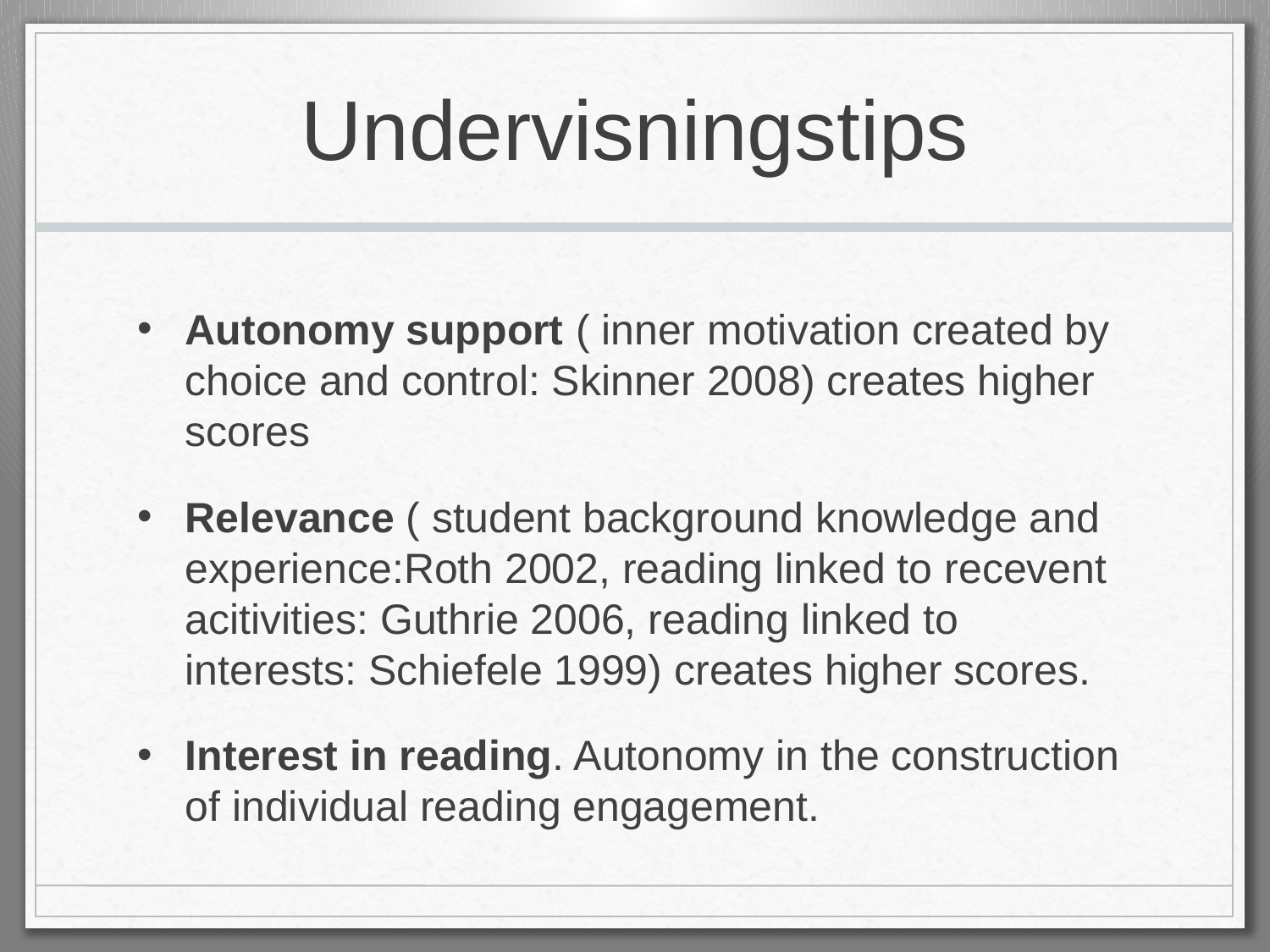

# Undervisningstips
Autonomy support ( inner motivation created by choice and control: Skinner 2008) creates higher scores
Relevance ( student background knowledge and experience:Roth 2002, reading linked to recevent acitivities: Guthrie 2006, reading linked to interests: Schiefele 1999) creates higher scores.
Interest in reading. Autonomy in the construction of individual reading engagement.